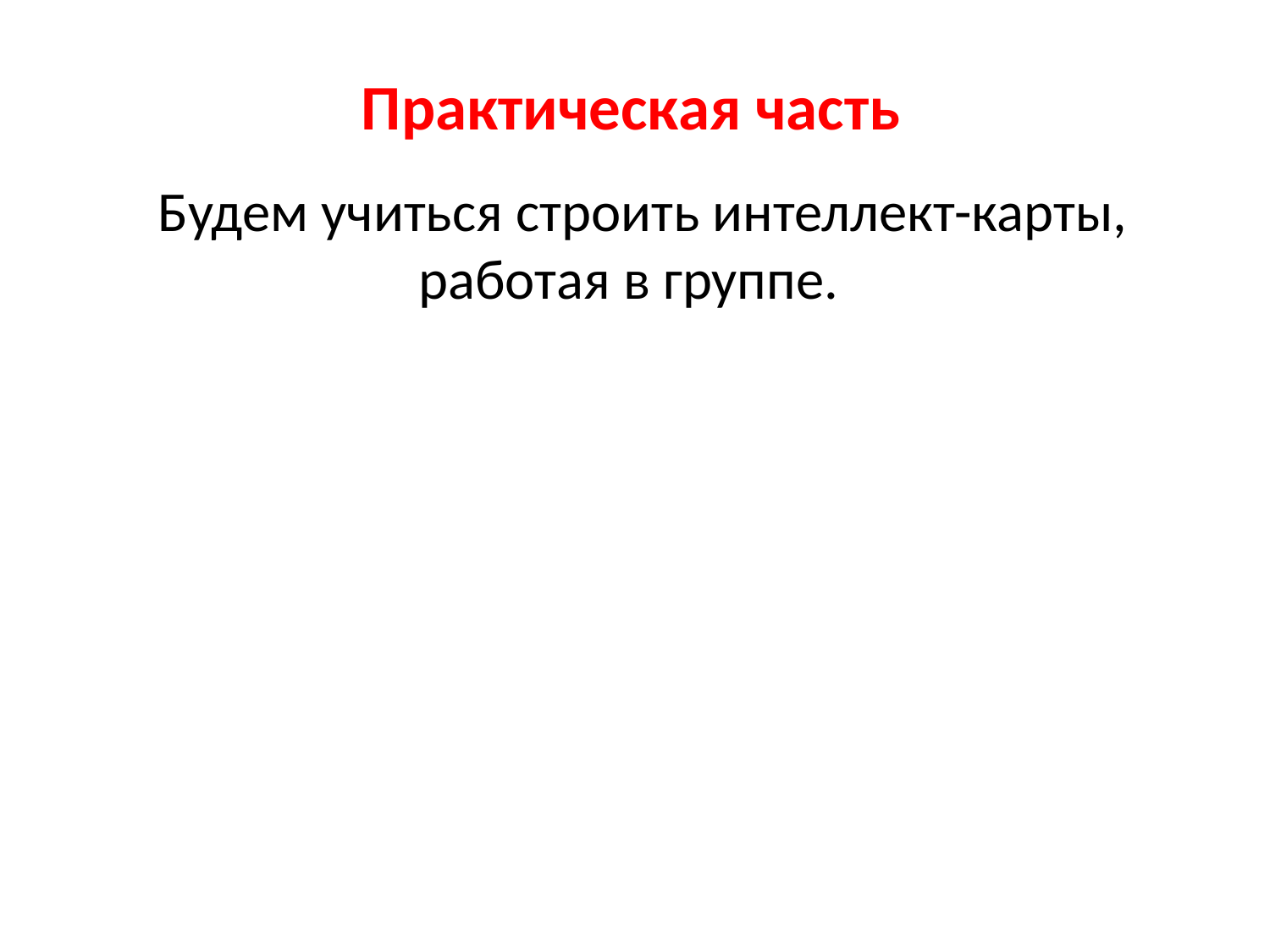

# Практическая часть
     Будем учиться строить интеллект-карты, работая в группе.